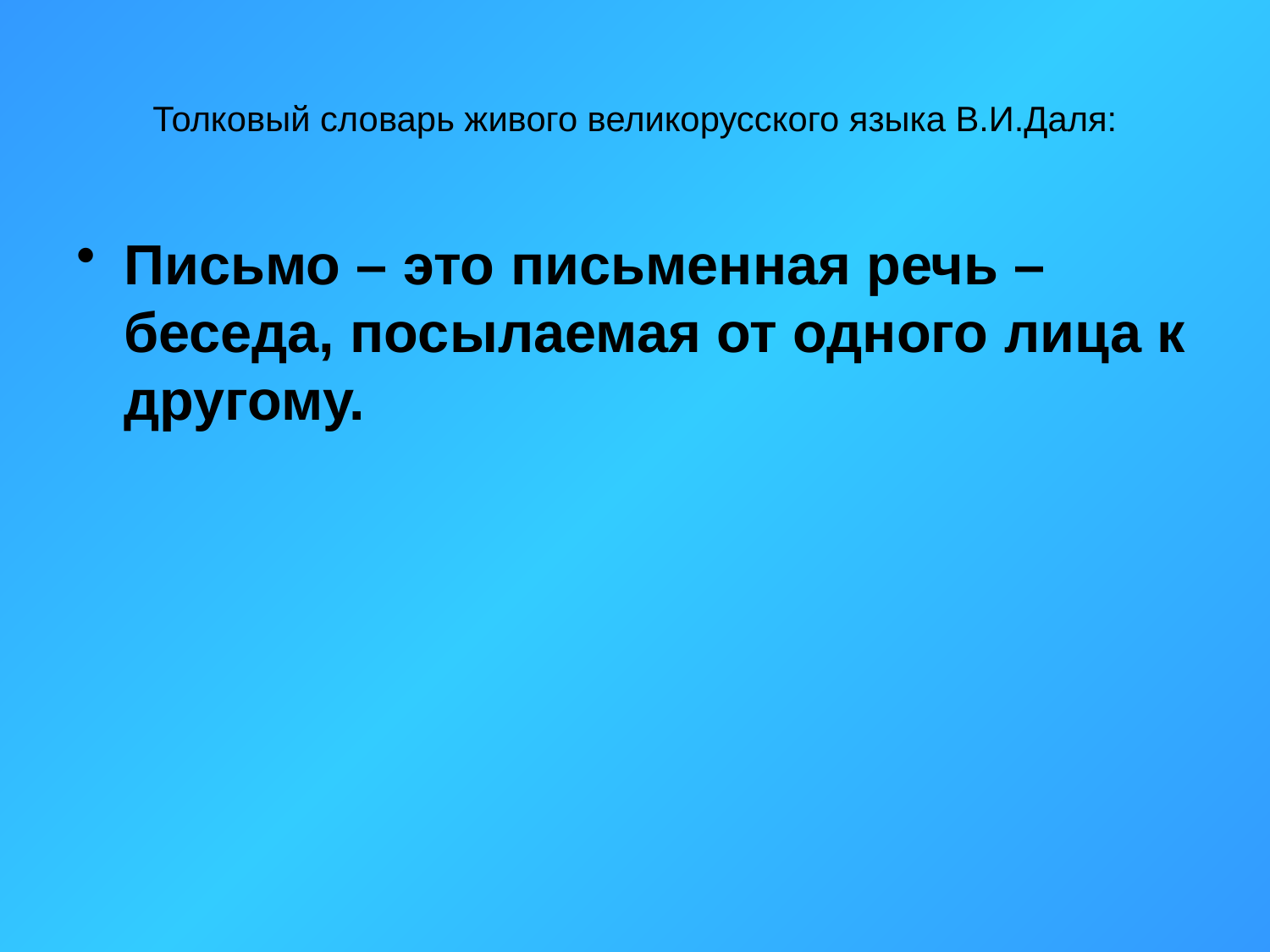

# Толковый словарь живого великорусского языка В.И.Даля:
Письмо – это письменная речь – беседа, посылаемая от одного лица к другому.